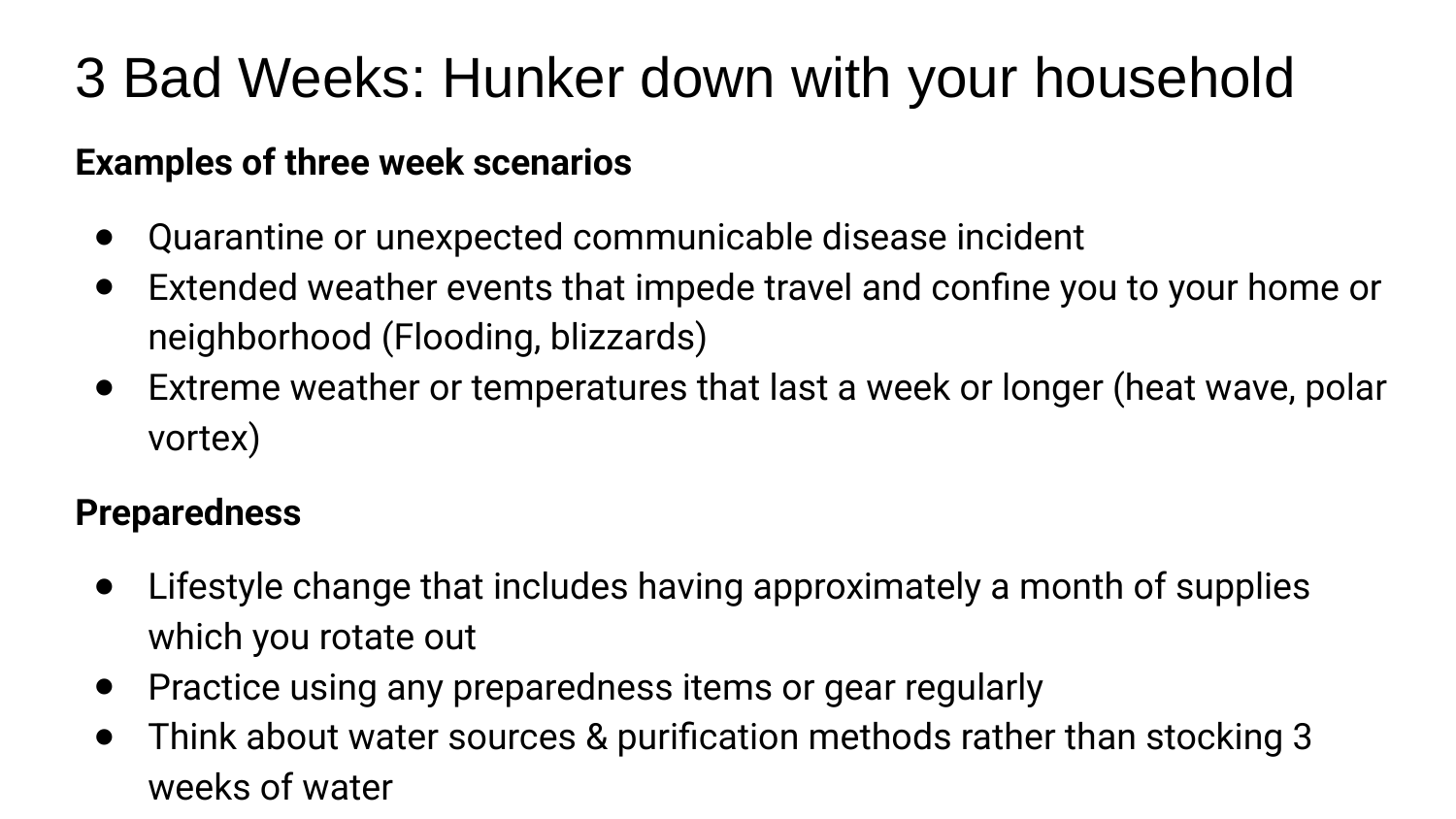

# 3 Bad Weeks: Hunker down with your household
Examples of three week scenarios
Quarantine or unexpected communicable disease incident
Extended weather events that impede travel and confine you to your home or neighborhood (Flooding, blizzards)
Extreme weather or temperatures that last a week or longer (heat wave, polar vortex)
Preparedness
Lifestyle change that includes having approximately a month of supplies which you rotate out
Practice using any preparedness items or gear regularly
Think about water sources & purification methods rather than stocking 3 weeks of water